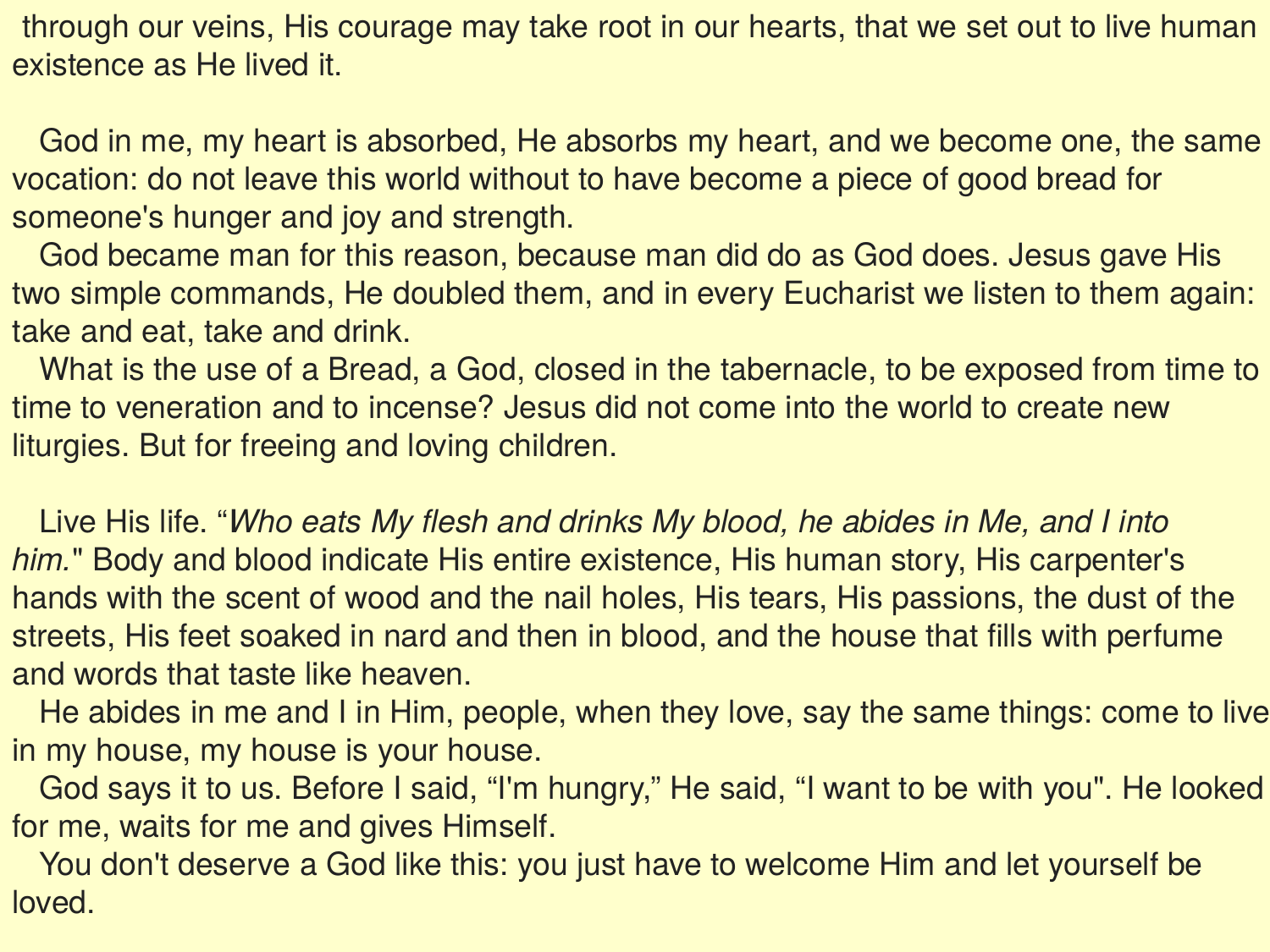

through our veins, His courage may take root in our hearts, that we set out to live human existence as He lived it.

   God in me, my heart is absorbed, He absorbs my heart, and we become one, the same vocation: do not leave this world without to have become a piece of good bread for someone's hunger and joy and strength.
   God became man for this reason, because man did do as God does. Jesus gave His two simple commands, He doubled them, and in every Eucharist we listen to them again: take and eat, take and drink.
   What is the use of a Bread, a God, closed in the tabernacle, to be exposed from time to time to veneration and to incense? Jesus did not come into the world to create new liturgies. But for freeing and loving children.

   Live His life. “Who eats My flesh and drinks My blood, he abides in Me, and I into him." Body and blood indicate His entire existence, His human story, His carpenter's hands with the scent of wood and the nail holes, His tears, His passions, the dust of the streets, His feet soaked in nard and then in blood, and the house that fills with perfume and words that taste like heaven.
   He abides in me and I in Him, people, when they love, say the same things: come to live in my house, my house is your house.
   God says it to us. Before I said, “I'm hungry,” He said, “I want to be with you". He looked for me, waits for me and gives Himself.
   You don't deserve a God like this: you just have to welcome Him and let yourself be loved.